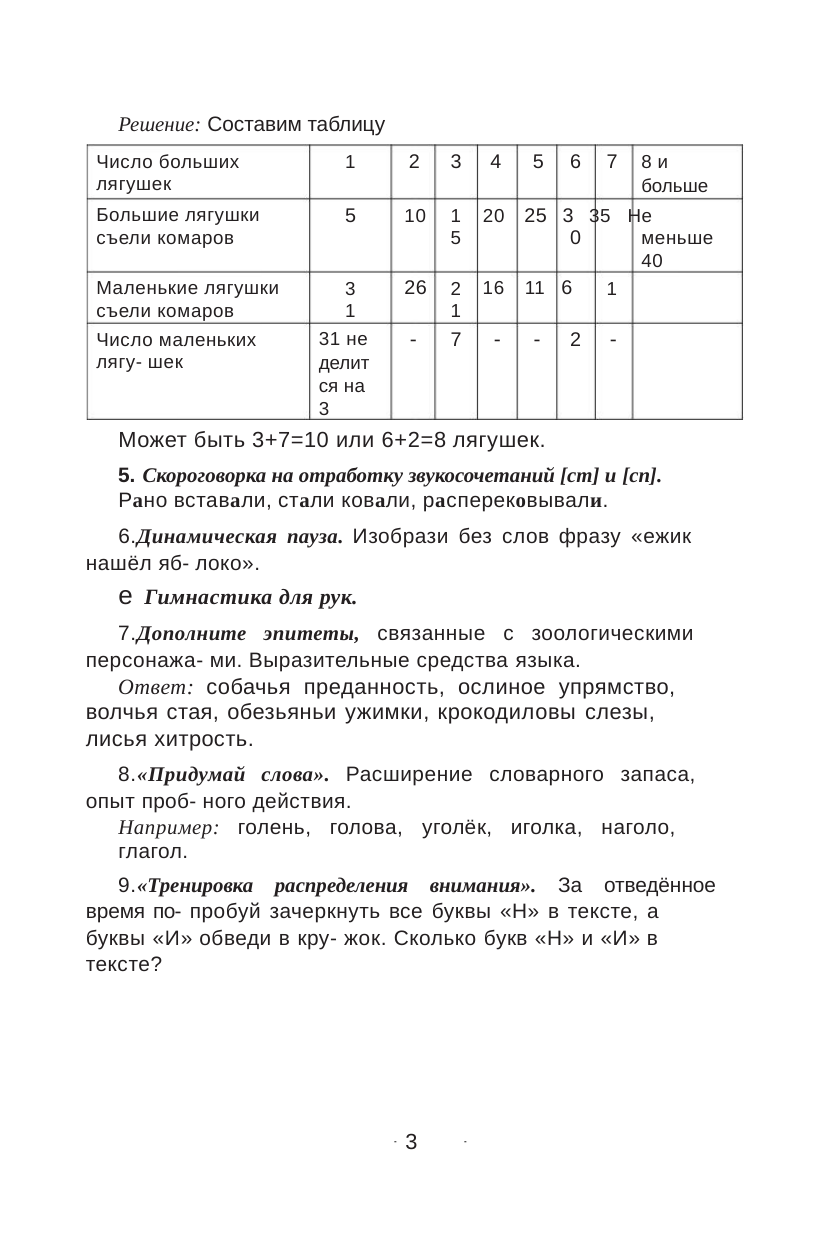

Решение: Составим таблицу

Все знают, чем занимаются феи летом. Летают над
лесными полян- ками, помогают пчелам находить
цветы с самым душистым некта- ром, лечат
бабочек и стрекоз, а по ночам танцуют дивные
танцы. Правда, мало кому известно, что ровно
полгода — с марта по май и с сентября по ноябрь
— маленьким феям приходится ходить в школу. А

2
3
4
5
6
7
1
Число больших
лягушек
8 и
больше
Большие лягушки
съели комаров
20 25 3 35 Не
5
10
1
5
0
меньше
40
26
-
Маленькие лягушки
съели комаров
16 11 6
1
-
3
1
2
1
Ответ: Н — 20, И — 19.
-
-
31 не
делит
ся на
3
7
2
Число маленьких
лягу- шек
Может быть 3+7=10 или 6+2=8 лягушек.
5. Скороговорка на отработку звукосочетаний [ст] и [сп].
Рано вставали, стали ковали, расперековывали.
6.Динамическая пауза. Изобрази без слов фразу «ежик
нашёл яб- локо».
e Гимнастика для рук.
7.Дополните эпитеты, связанные с зоологическими
персонажа- ми. Выразительные средства языка.
Ответ: собачья преданность, ослиное упрямство,
волчья стая, обезьяньи ужимки, крокодиловы слезы,
лисья хитрость.
8.«Придумай слова». Расширение словарного запаса,
опыт проб- ного действия.
Например: голень, голова, уголёк, иголка, наголо,
глагол.
9.«Тренировка распределения внимания». За отведённое
время по- пробуй зачеркнуть все буквы «Н» в тексте, а
буквы «И» обведи в кру- жок. Сколько букв «Н» и «И» в
тексте?
3
3